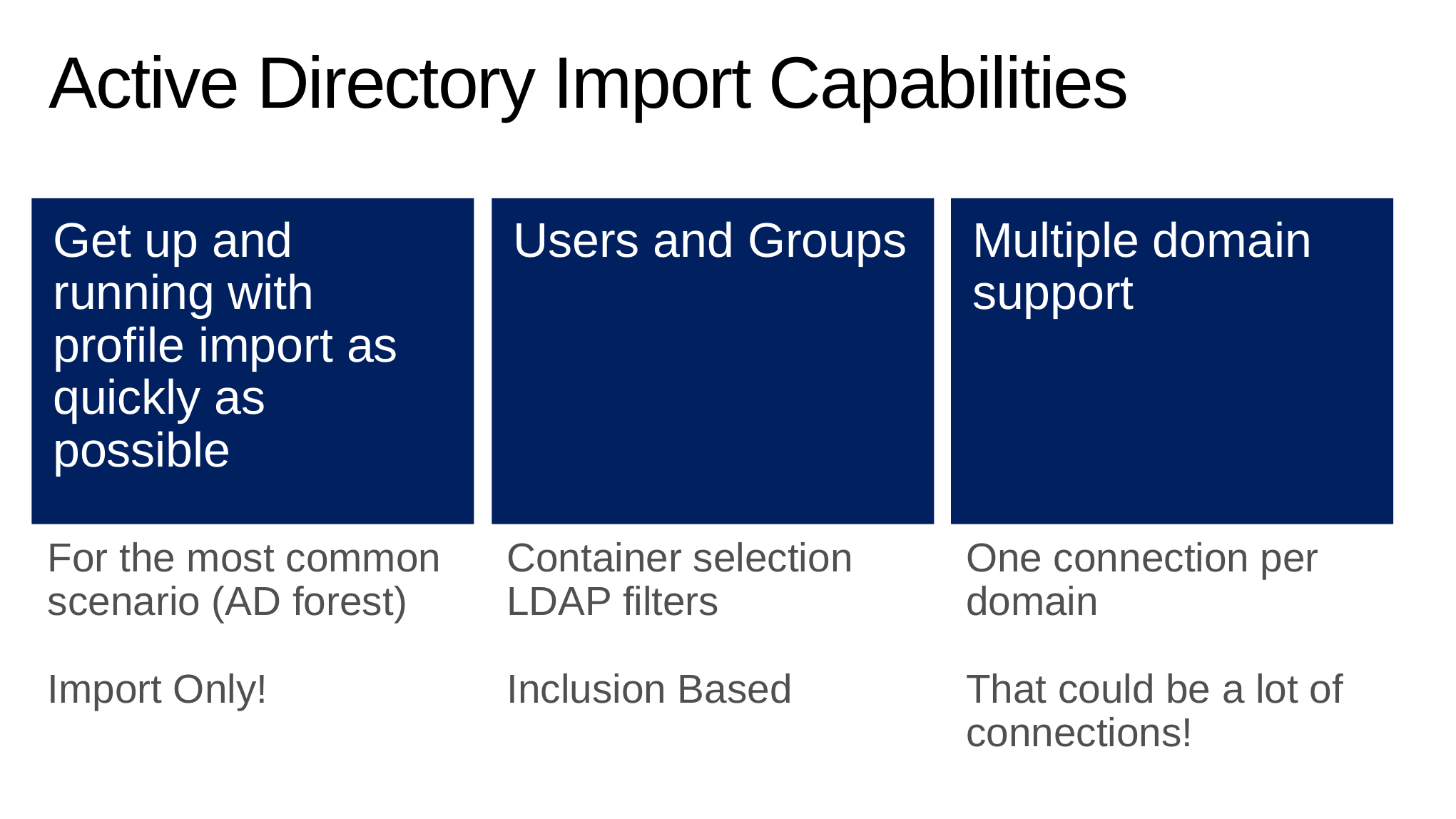

# Active Directory Import Capabilities

Get up and running with profile import as quickly as possible
Users and Groups
Multiple domain support
For the most common scenario (AD forest)

Import Only!
Container selection
LDAP filters

Inclusion Based

One connection per domain

That could be a lot of connections!